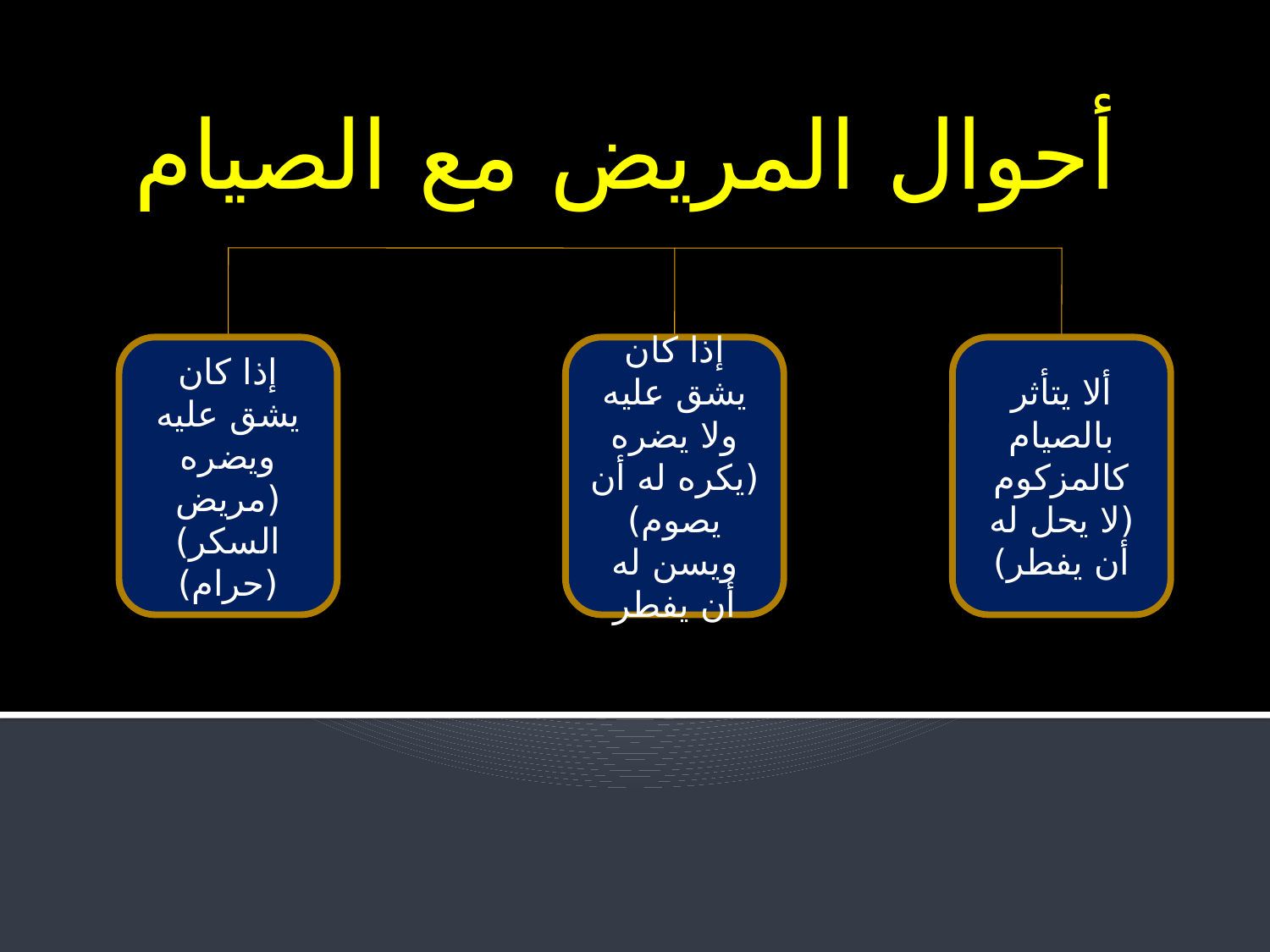

أحوال المريض مع الصيام
إذا كان يشق عليه ويضره (مريض السكر) (حرام)
إذا كان يشق عليه ولا يضره (يكره له أن يصوم) ويسن له أن يفطر
ألا يتأثر بالصيام كالمزكوم (لا يحل له أن يفطر)